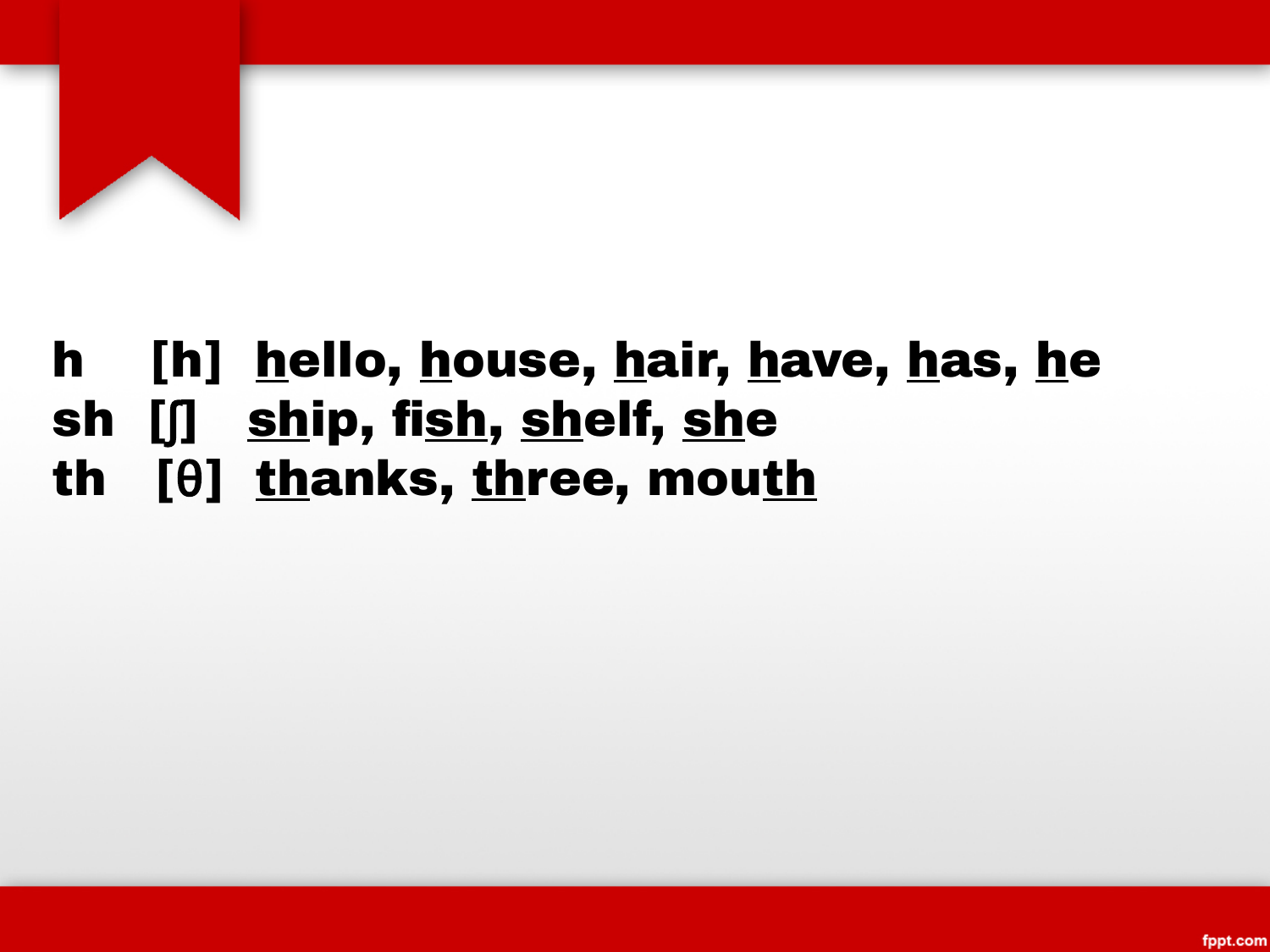

# h    [h]  hello, house, hair, have, has, he sh  [ʃ]   ship, fish, shelf, she th   [θ]  thanks, three, mouth